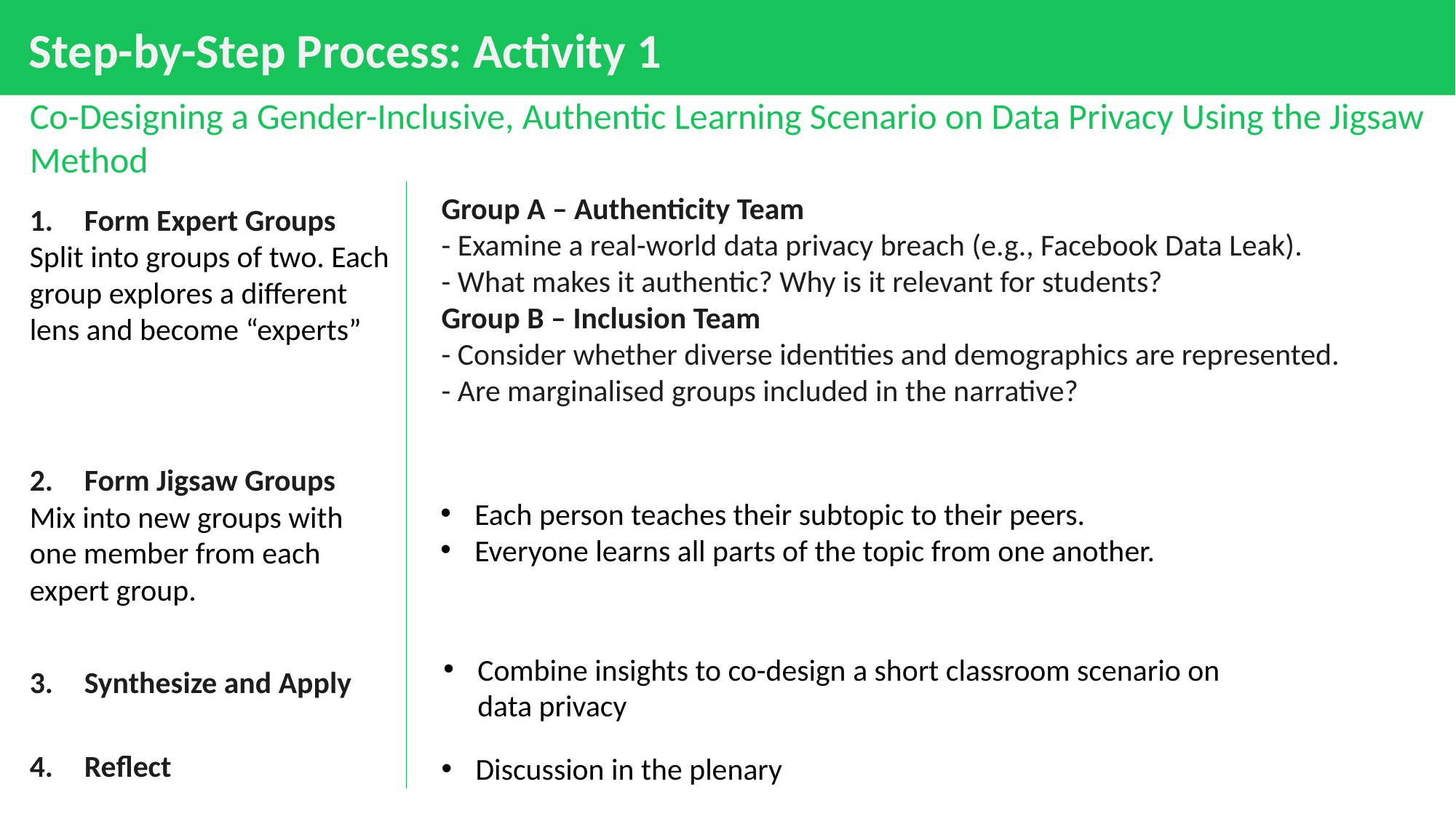

# Step-by-Step Process: Activity 1
Co-Designing a Gender-Inclusive, Authentic Learning Scenario on Data Privacy Using the Jigsaw Method
Group A – Authenticity Team
- Examine a real-world data privacy breach (e.g., Facebook Data Leak).
- What makes it authentic? Why is it relevant for students?
Group B – Inclusion Team
- Consider whether diverse identities and demographics are represented.
- Are marginalised groups included in the narrative?
Form Expert Groups
Split into groups of two. Each group explores a different lens and become “experts”
Form Jigsaw Groups
Mix into new groups with one member from each expert group.
Each person teaches their subtopic to their peers.
Everyone learns all parts of the topic from one another.
Combine insights to co-design a short classroom scenario on data privacy
Synthesize and Apply
Reflect
Discussion in the plenary